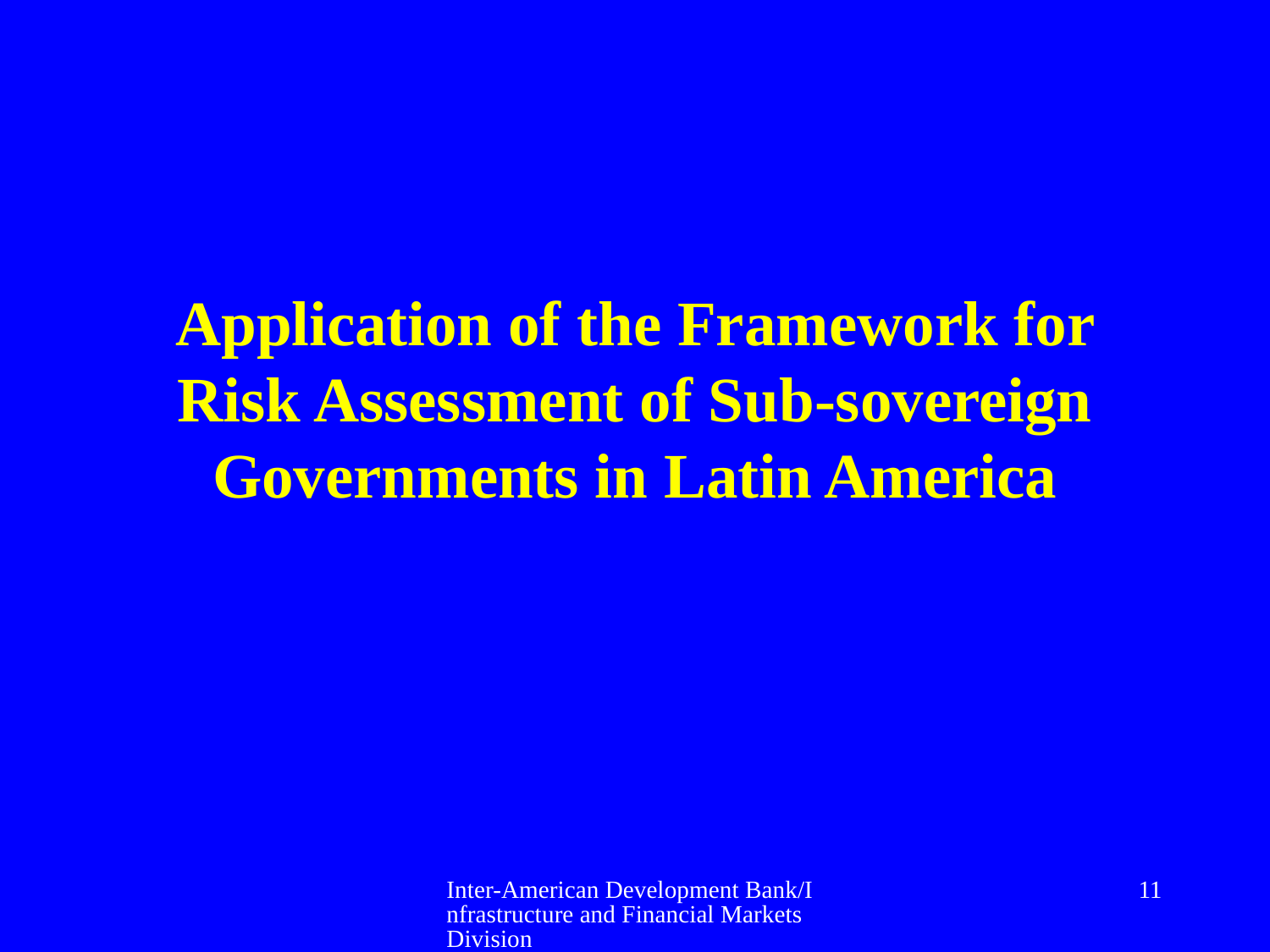

# Application of the Framework for Risk Assessment of Sub-sovereign Governments in Latin America
Inter-American Development Bank/Infrastructure and Financial Markets Division
11